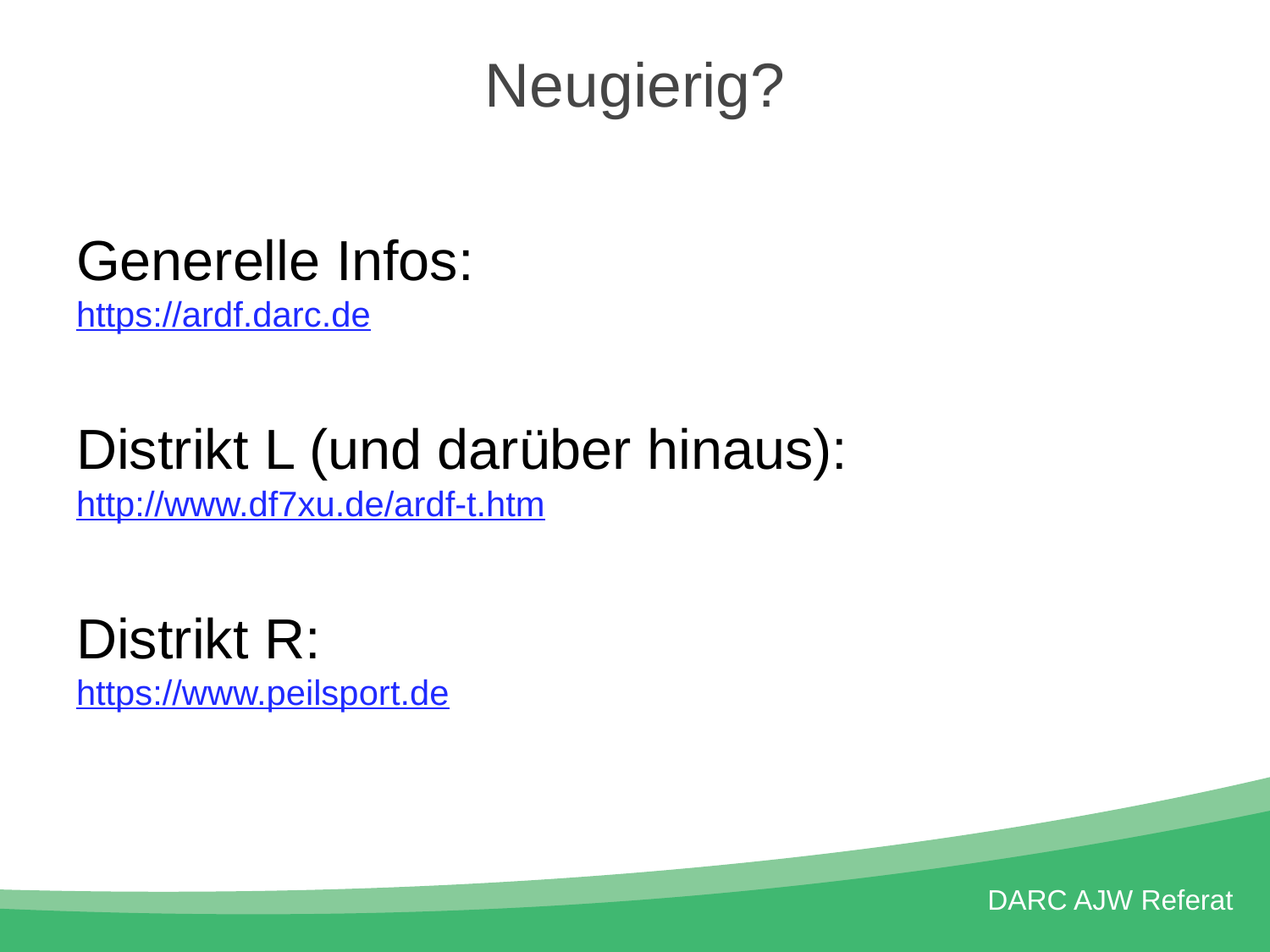

# Neugierig?
Generelle Infos:
https://ardf.darc.de
Distrikt L (und darüber hinaus):
http://www.df7xu.de/ardf-t.htm
Distrikt R:
https://www.peilsport.de